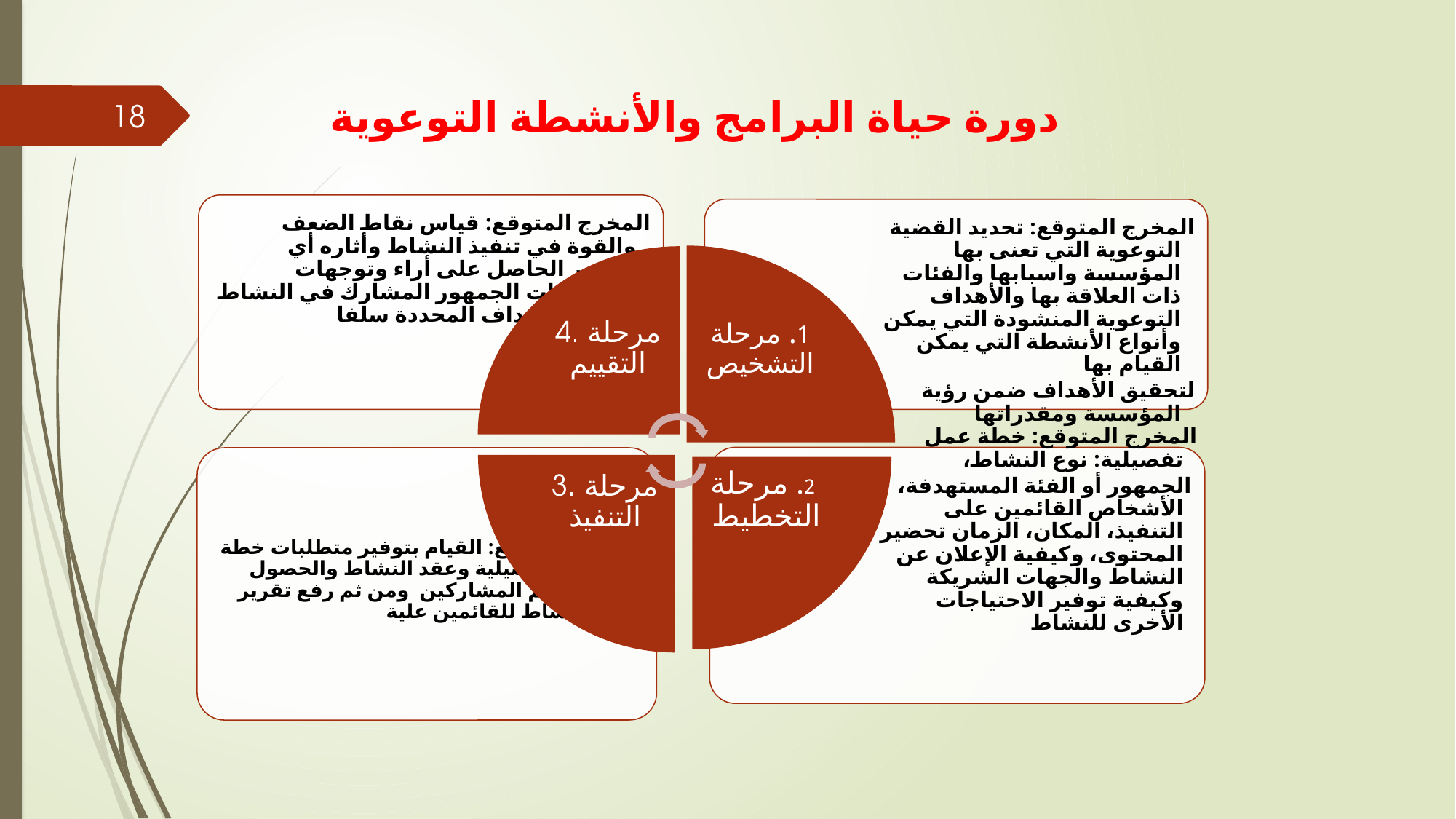

# دورة حياة البرامج والأنشطة التوعوية
18
المخرج المتوقع: خطة عمل تفصيلية: نوع النشاط،
 الجمهور أو الفئة المستهدفة، الأشخاص القائمين على التنفيذ، المكان، الزمان تحضير المحتوى، وكيفية الإعلان عن النشاط والجهات الشريكة وكيفية توفير الاحتياجات الأخرى للنشاط

المخرج المتوقع: القيام بتوفير متطلبات خطة العمل التفصيلية وعقد النشاط والحصول على تقييم المشاركين  ومن ثم رفع تقرير عن النشاط للقائمين علية

المخرج المتوقع: تحديد القضية التوعوية التي تعنى بها المؤسسة واسبابها والفئات ذات العلاقة بها والأهداف التوعوية المنشودة التي يمكن وأنواع الأنشطة التي يمكن القيام بها
لتحقيق الأهداف ضمن رؤية المؤسسة ومقدراتها
المخرج المتوقع: قياس نقاط الضعف والقوة في تنفيذ النشاط وأثاره أي التغيير الحاصل على أراء وتوجهات وممارسات الجمهور المشارك في النشاط قياسا بالأهداف المحددة سلفا
4. مرحلة التقييم
1. مرحلة التشخيص
2. مرحلة التخطيط
3. مرحلة التنفيذ